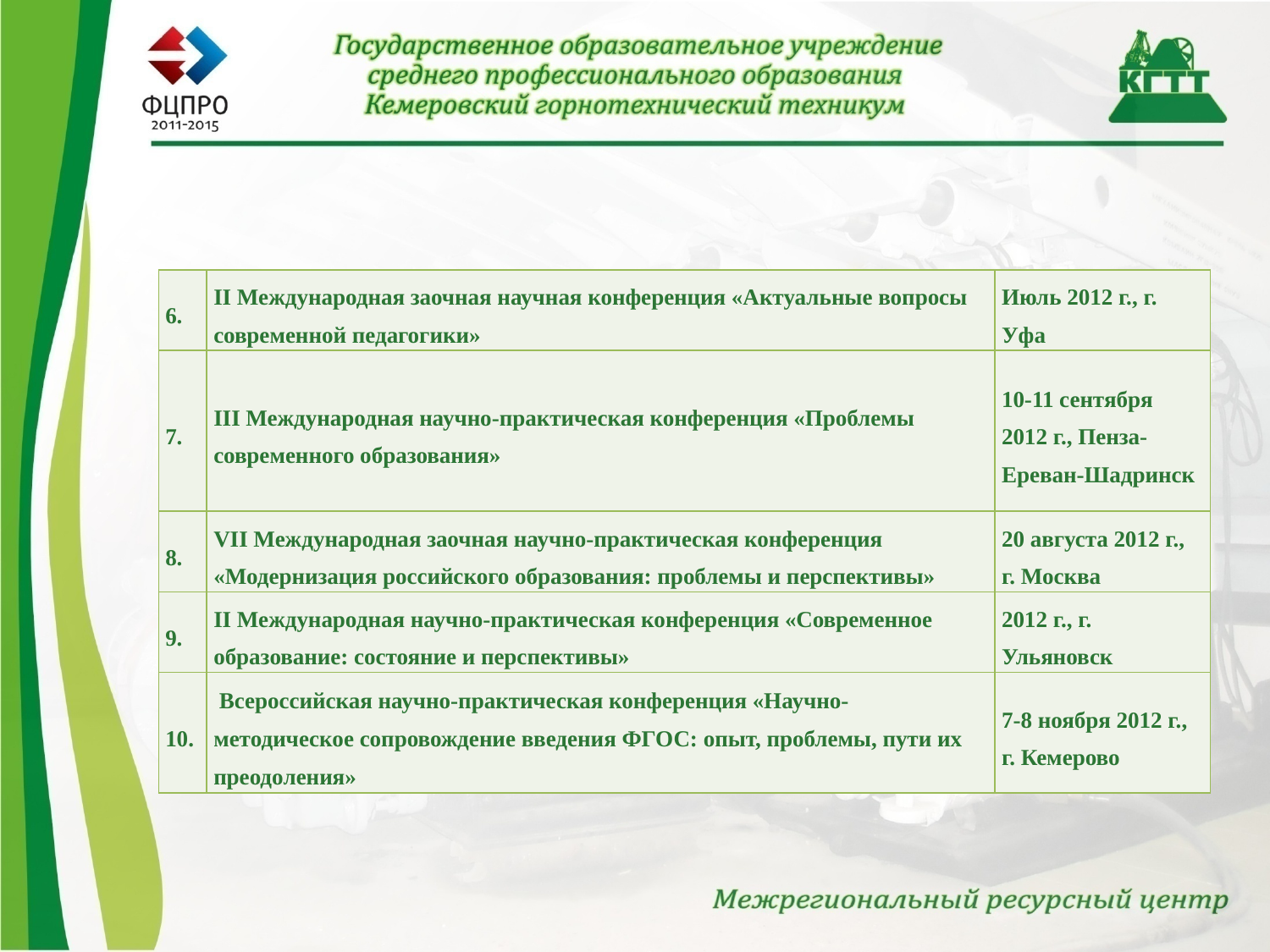

| 6. | II Международная заочная научная конференция «Актуальные вопросы современной педагогики» | Июль 2012 г., г. Уфа |
| --- | --- | --- |
| 7. | III Международная научно-практическая конференция «Проблемы современного образования» | 10-11 сентября 2012 г., Пенза-Ереван-Шадринск |
| 8. | VII Международная заочная научно-практическая конференция «Модернизация российского образования: проблемы и перспективы» | 20 августа 2012 г., г. Москва |
| 9. | II Международная научно-практическая конференция «Современное образование: состояние и перспективы» | 2012 г., г. Ульяновск |
| 10. | Всероссийская научно-практическая конференция «Научно-методическое сопровождение введения ФГОС: опыт, проблемы, пути их преодоления» | 7-8 ноября 2012 г., г. Кемерово |